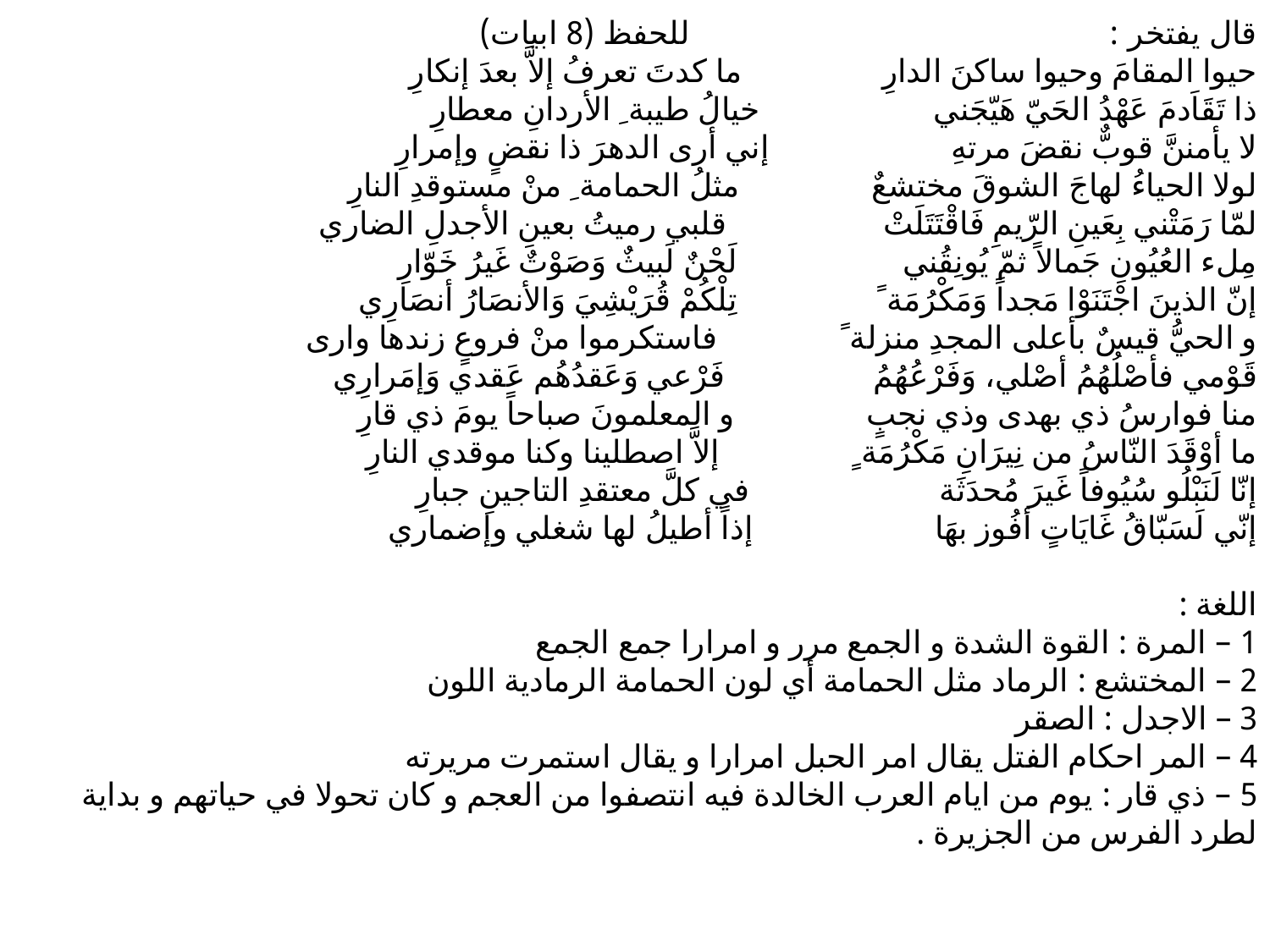

قال يفتخر :                                                   للحفظ (8 ابيات)
حيوا المقامَ وحيوا ساكنَ الدارِ                 ما كدتَ تعرفُ إلاَّ بعدَ إنكارِ
ذا تَقَاَدمَ عَهْدُ الحَيّ هَيّجَني                     خيالُ طيبة ِ الأردانِ معطارِ
لا يأمننَّ قوبٌّ نقضَ مرتهِ                      إني أرى الدهرَ ذا نقضٍ وإمرارِ
لولا الحياءُ لهاجَ الشوقَ مختشعٌ                مثلُ الحمامة ِ منْ مستوقدِ النارِ
لمّا رَمَتْني بِعَينِ الرّيمِ فَاقْتَتَلَتْ                   قلبي رميتُ بعينِ الأجدلِ الضاري
مِلء العُيُونِ جَمالاً ثمّ يُونِقُني                    لَحْنٌ لَبيثٌ وَصَوْتٌ غَيرُ خَوّارِ
إنّ الذينَ اجْتَنَوْا مَجداً وَمَكْرُمَة ً                 تِلْكُمْ قُرَيْشِيَ وَالأنصَارُ أنصَارِي
و الحيُّ قيسٌ بأعلى المجدِ منزلة ً               فاستكرموا منْ فروعٍ زندها وارى
قَوْمي فأصْلُهُمُ أصْلي، وَفَرْعُهُمُ                  فَرْعي وَعَقدُهُم عَقدي وَإمَرارِي
منا فوارسُ ذي بهدى وذي نجبٍ                و المعلمونَ صباحاً يومَ ذي قارِ
ما أوْقَدَ النّاسُ من نِيرَانِ مَكْرُمَة ٍ                إلاَّ اصطلينا وكنا موقدي النارِ
إنّا لَنَبْلُو سُيُوفاً غَيرَ مُحدَثَة                       في كلَّ معتقدِ التاجينِ جبارِ
إنّي لَسَبّاقُ غَايَاتٍ أفُوز بهَا                      إذاً أطيلُ لها شغلي وإضماري

اللغة :
1 – المرة : القوة الشدة و الجمع مرر و امرارا جمع الجمع
2 – المختشع : الرماد مثل الحمامة أي لون الحمامة الرمادية اللون
3 – الاجدل : الصقر
4 – المر احكام الفتل يقال امر الحبل امرارا و يقال استمرت مريرته
5 – ذي قار : يوم من ايام العرب الخالدة فيه انتصفوا من العجم و كان تحولا في حياتهم و بداية لطرد الفرس من الجزيرة .